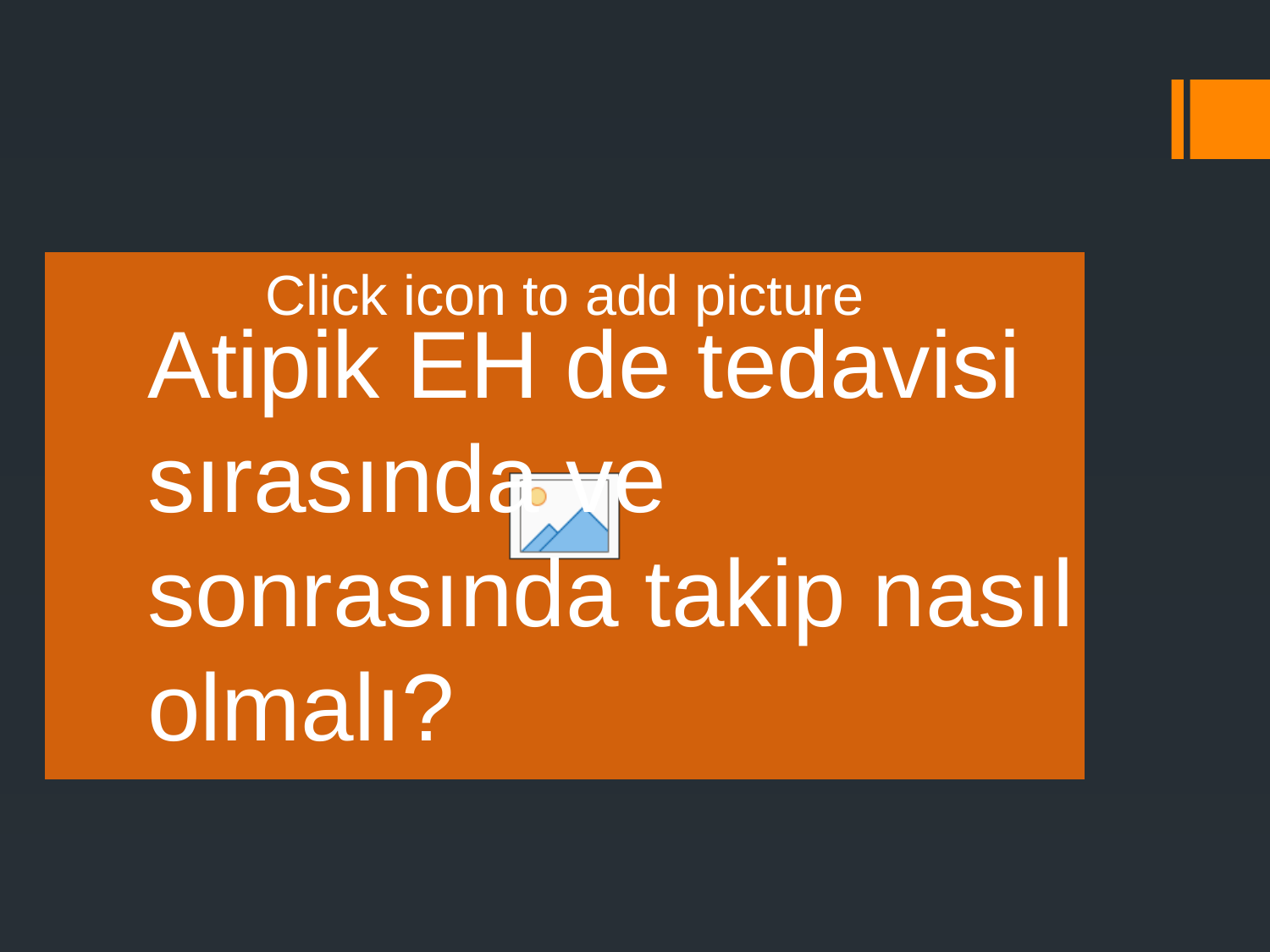

#
Atipik EH de tedavisi sırasında ve sonrasında takip nasıl olmalı?